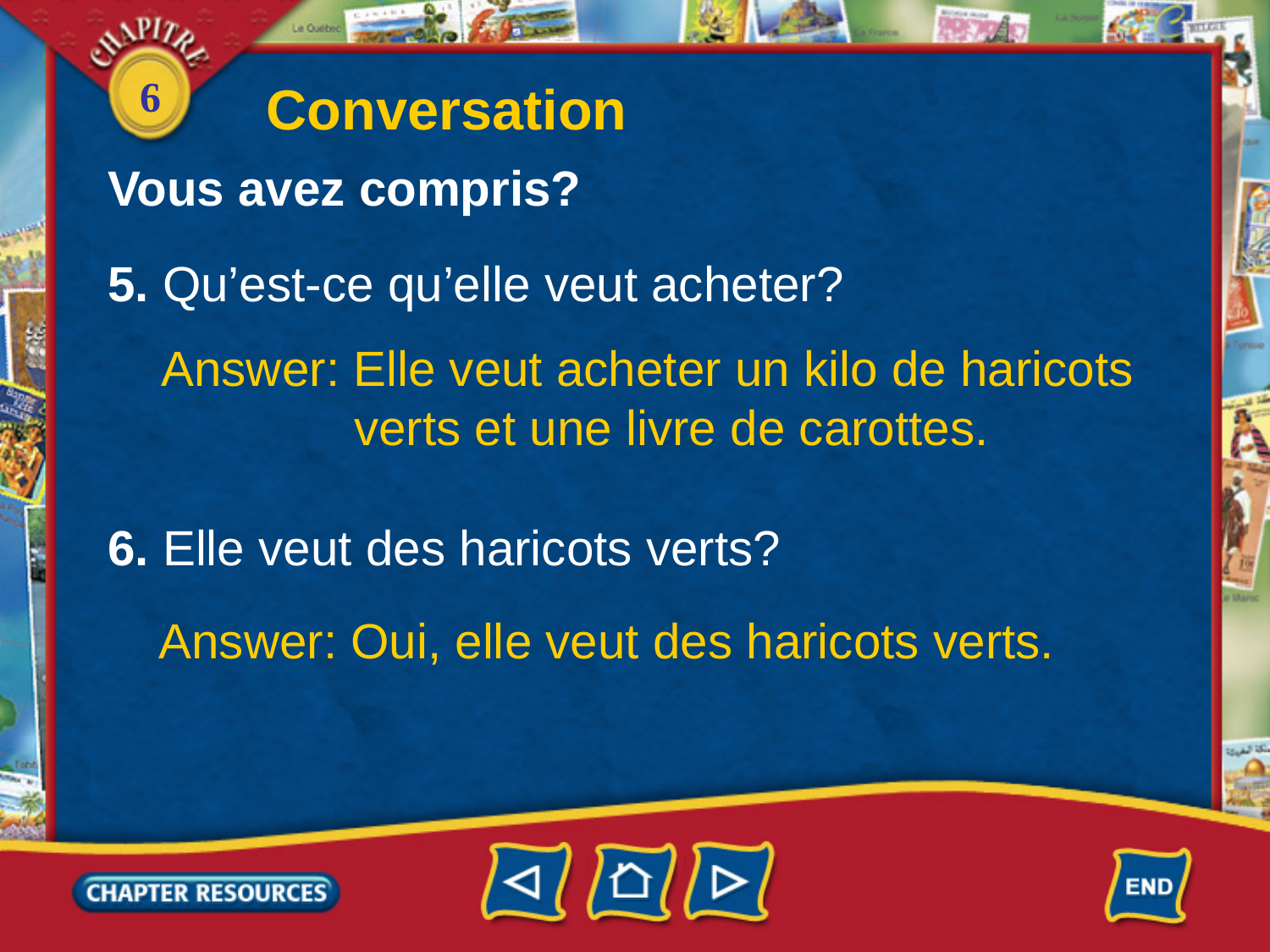

Conversation
Vous avez compris?
5. Qu’est-ce qu’elle veut acheter?
Answer: Elle veut acheter un kilo de haricots
              verts et une livre de carottes.
6. Elle veut des haricots verts?
Answer: Oui, elle veut des haricots verts.